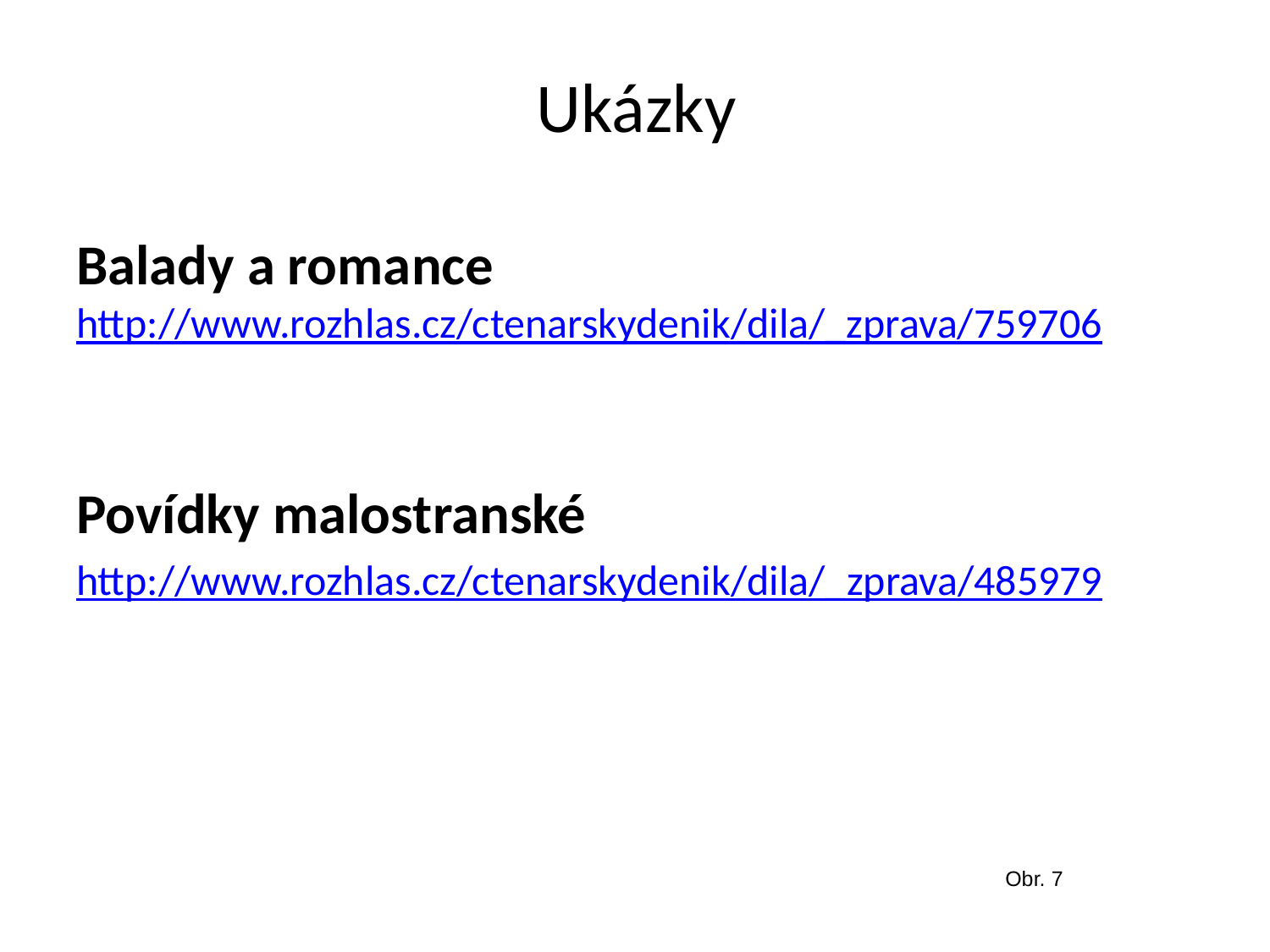

# Ukázky
Balady a romance
http://www.rozhlas.cz/ctenarskydenik/dila/_zprava/759706

Povídky malostranské
http://www.rozhlas.cz/ctenarskydenik/dila/_zprava/485979

Obr. 7